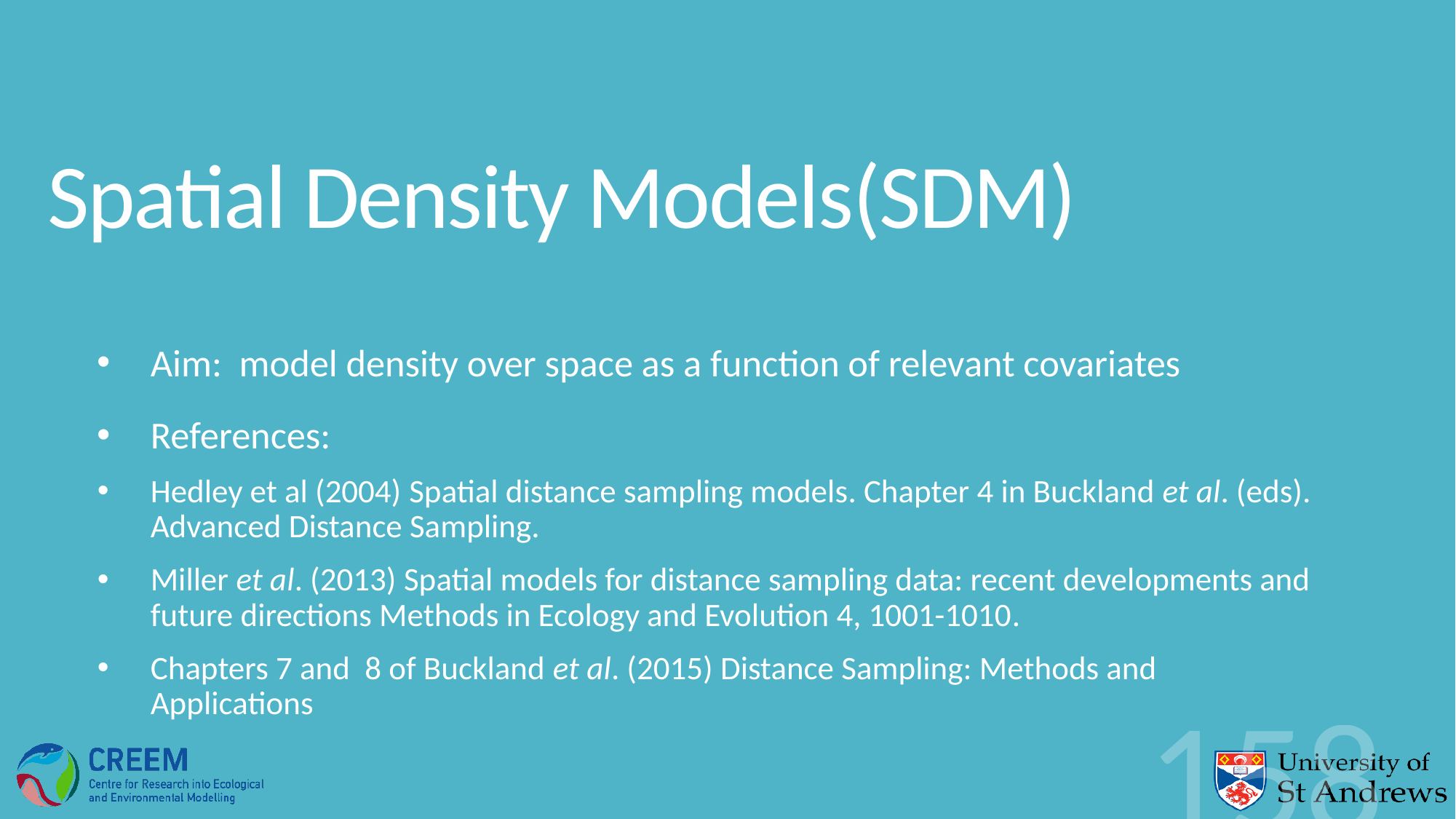

# Spatial Density Models(SDM)
Aim:  model density over space as a function of relevant covariates
References:
Hedley et al (2004) Spatial distance sampling models. Chapter 4 in Buckland et al. (eds). Advanced Distance Sampling.
Miller et al. (2013) Spatial models for distance sampling data: recent developments and future directions Methods in Ecology and Evolution 4, 1001-1010.
Chapters 7 and  8 of Buckland et al. (2015) Distance Sampling: Methods and Applications

158